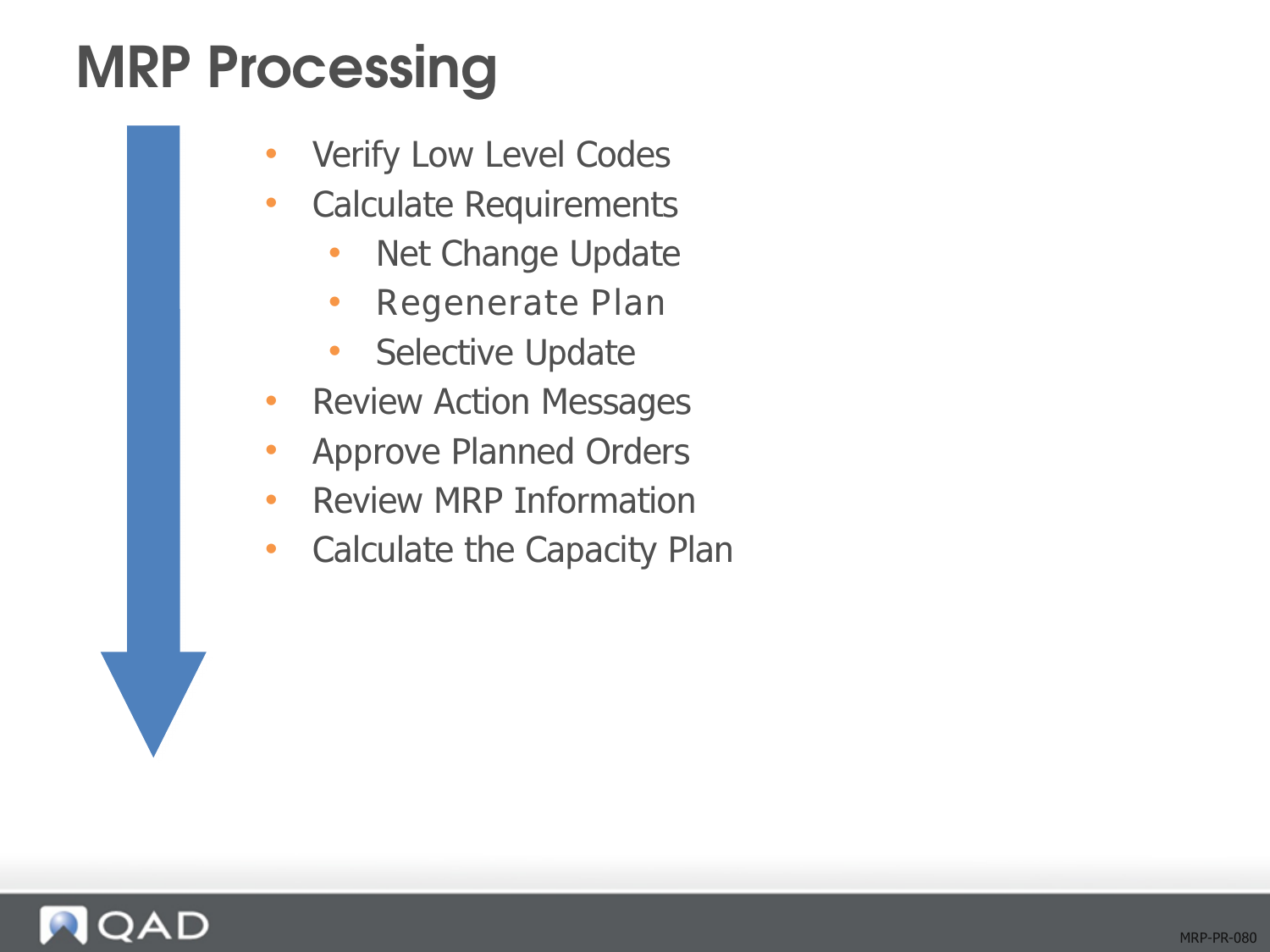

MRP Processing

Verify Low Level Codes
Calculate Requirements
Net Change Update
Regenerate Plan
Selective Update
Review Action Messages
Approve Planned Orders
Review MRP Information
Calculate the Capacity Plan
MRP-PR-080